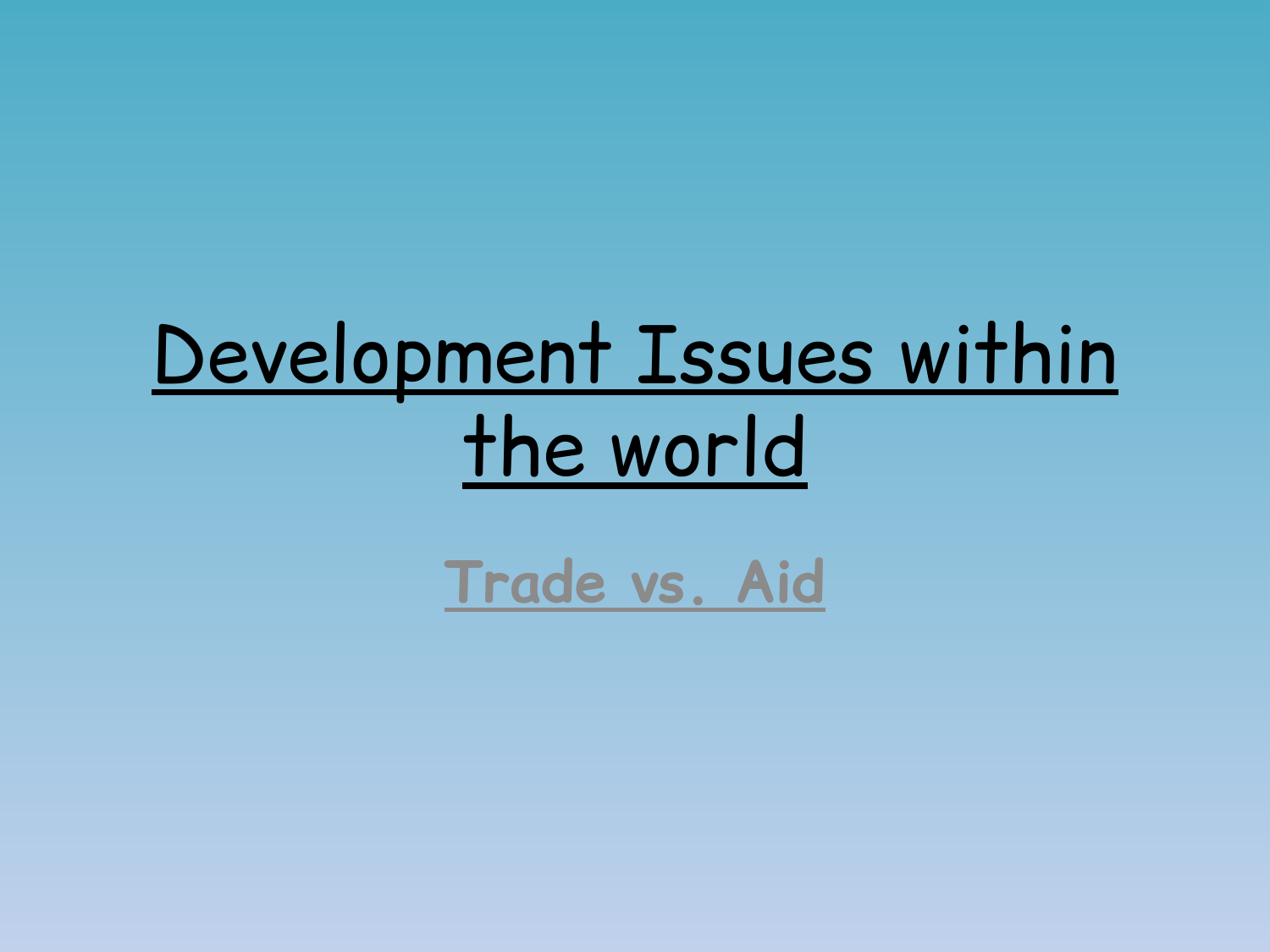

# Development Issues within the world
Trade vs. Aid